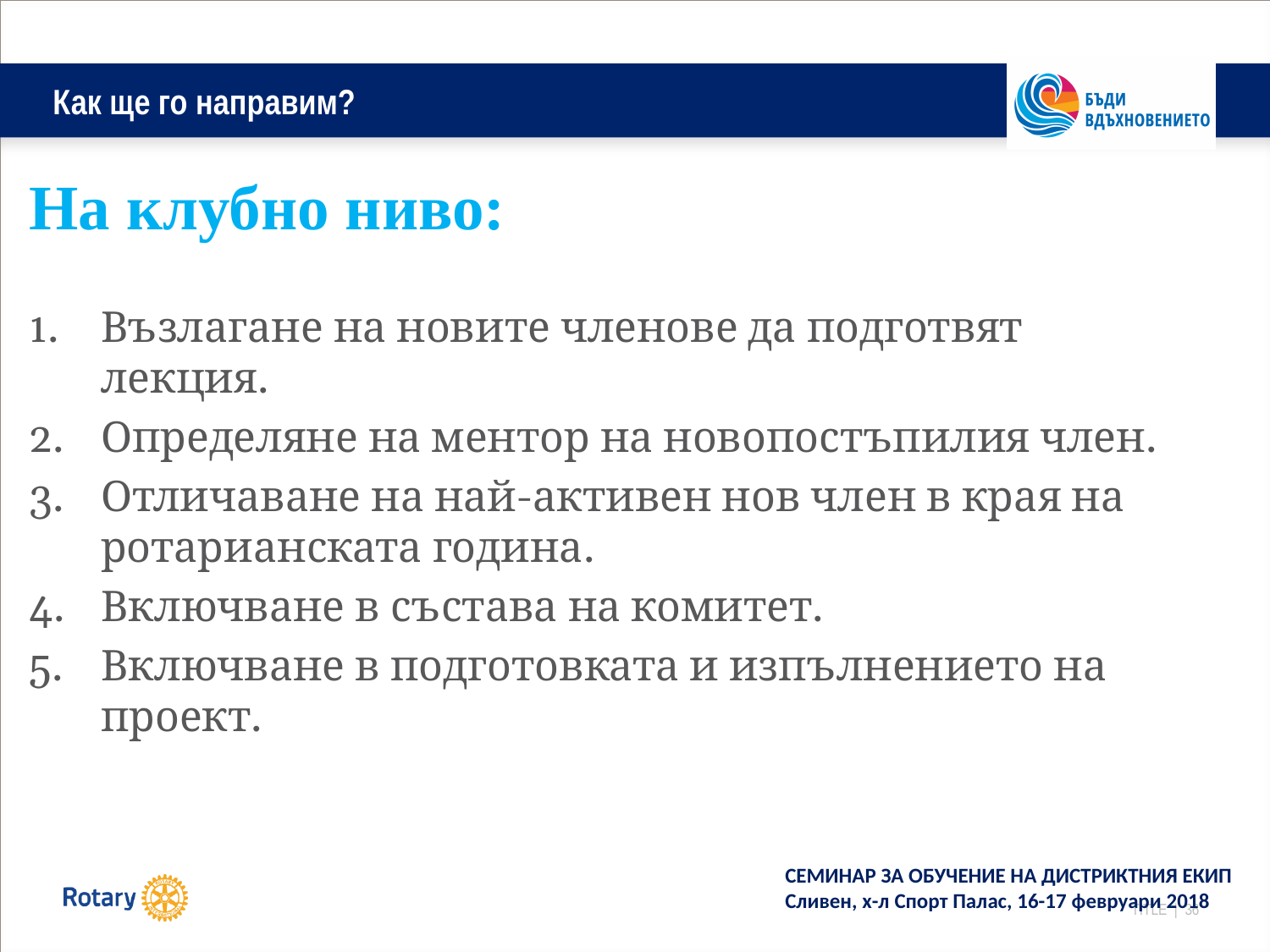

# Как ще го направим?
На клубно ниво:

Възлагане на новите членове да подготвят лекция.
Определяне на ментор на новопостъпилия член.
Отличаване на най-активен нов член в края на ротарианската година.
Включване в състава на комитет.
Включване в подготовката и изпълнението на проект.